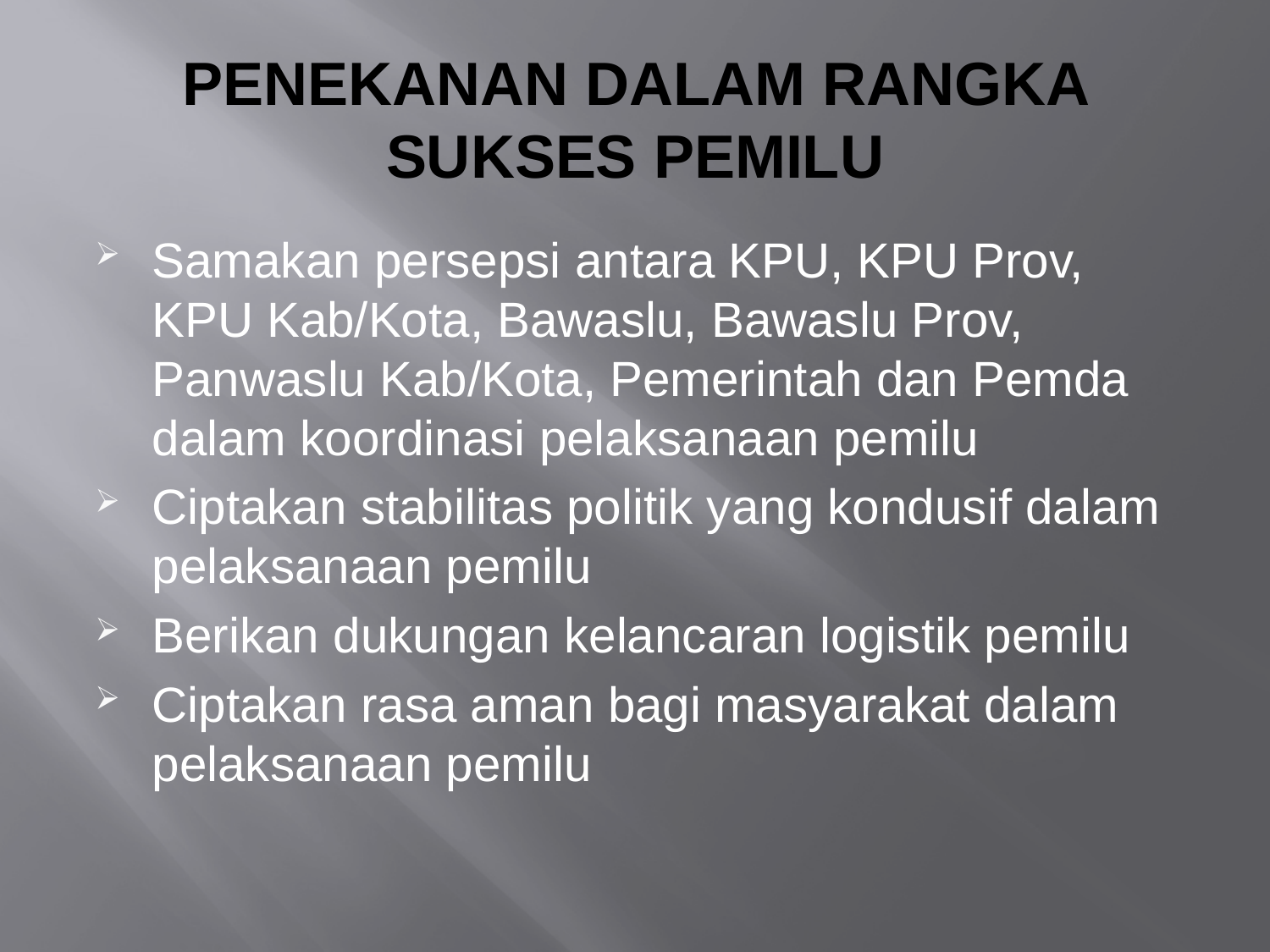

# PENEKANAN DALAM RANGKA SUKSES PEMILU
Samakan persepsi antara KPU, KPU Prov, KPU Kab/Kota, Bawaslu, Bawaslu Prov, Panwaslu Kab/Kota, Pemerintah dan Pemda dalam koordinasi pelaksanaan pemilu
Ciptakan stabilitas politik yang kondusif dalam pelaksanaan pemilu
Berikan dukungan kelancaran logistik pemilu
Ciptakan rasa aman bagi masyarakat dalam pelaksanaan pemilu